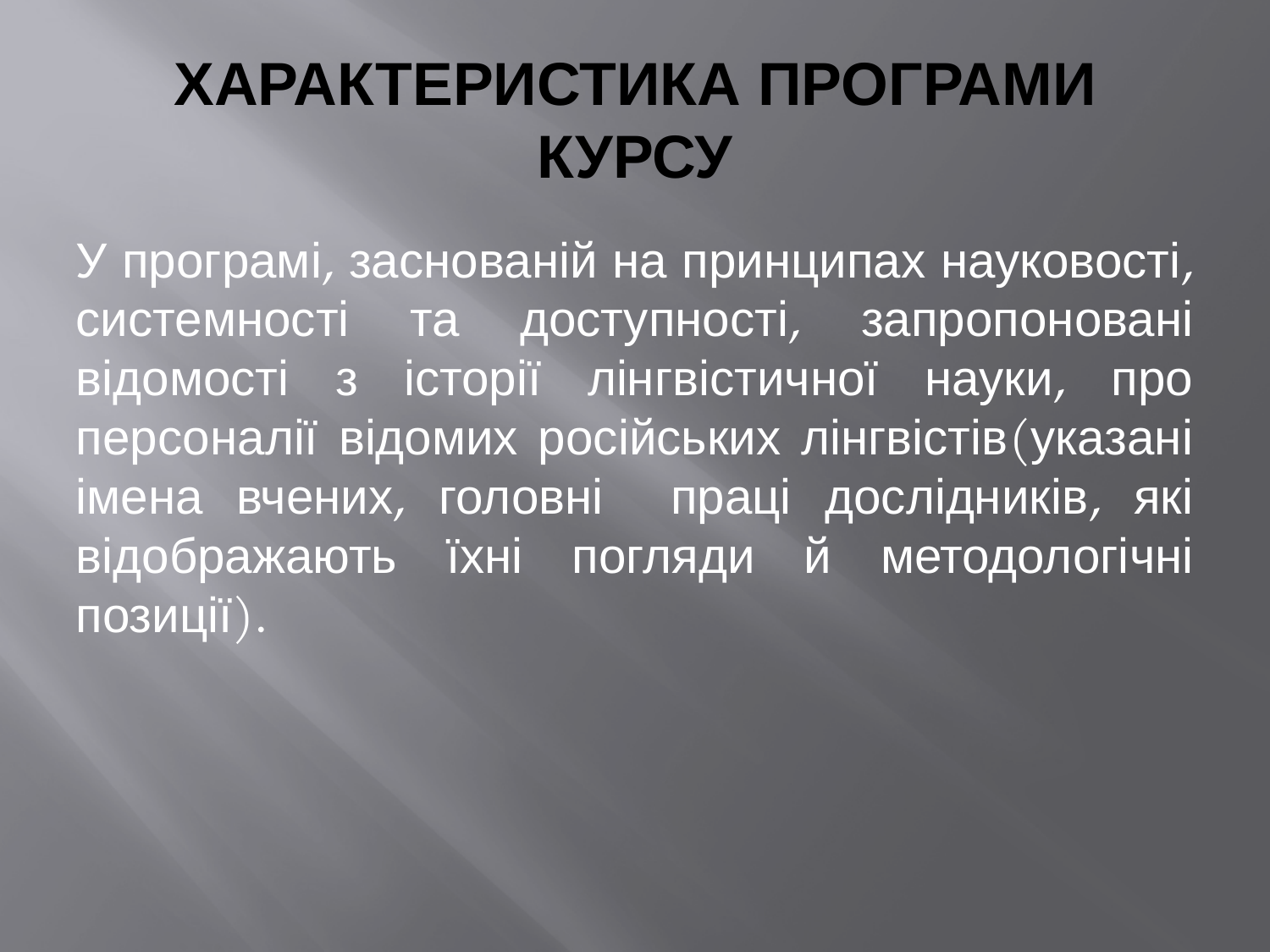

# ХАРАКТЕРИСТИКА ПРОГРАМИ КУРСУ
У програмі, заснованій на принципах науковості, системності та доступності, запропоновані відомості з історії лінгвістичної науки, про персоналії відомих російських лінгвістів(указані імена вчених, головні  праці дослідників, які відображають їхні погляди й методологічні позиції).